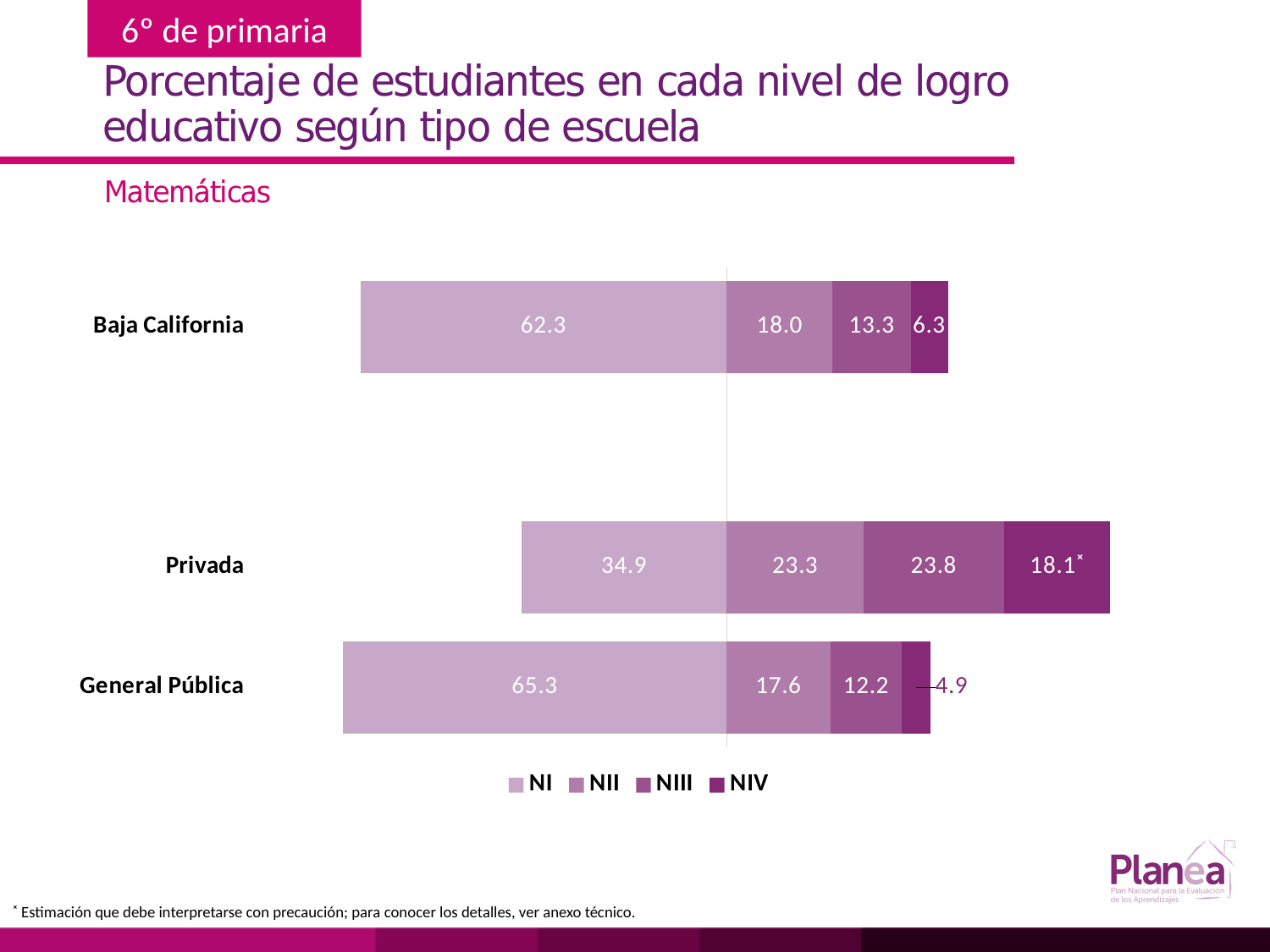

# Porcentaje de estudiantes en cada nivel de logro educativo según tipo de escuela

Matemáticas

### Chart

| Category |  |  |  |  |
|---|---|---|---|---|
| General Pública | -65.3 | 17.6 | 12.2 | 4.9 |
| Privada | -34.9 | 23.3 | 23.8 | 18.1 |
|  | None | None | None | None |
| Baja California | -62.3 | 18.0 | 13.3 | 6.3 |
˟ Estimación que debe interpretarse con precaución; para conocer los detalles, ver anexo técnico.